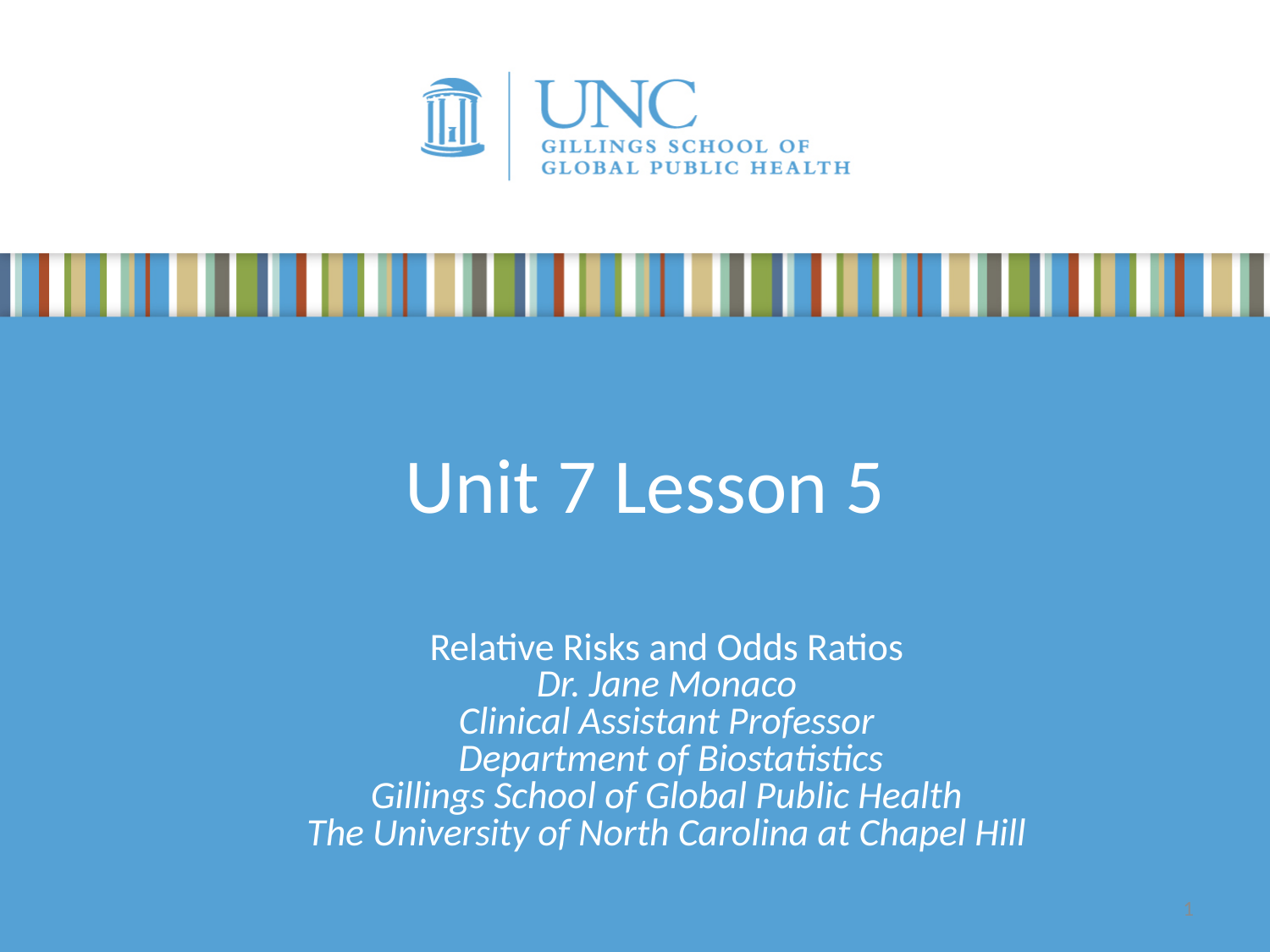

# Unit 7 Lesson 5
Relative Risks and Odds Ratios
Dr. Jane Monaco
Clinical Assistant Professor
 Department of Biostatistics
Gillings School of Global Public Health
The University of North Carolina at Chapel Hill

1